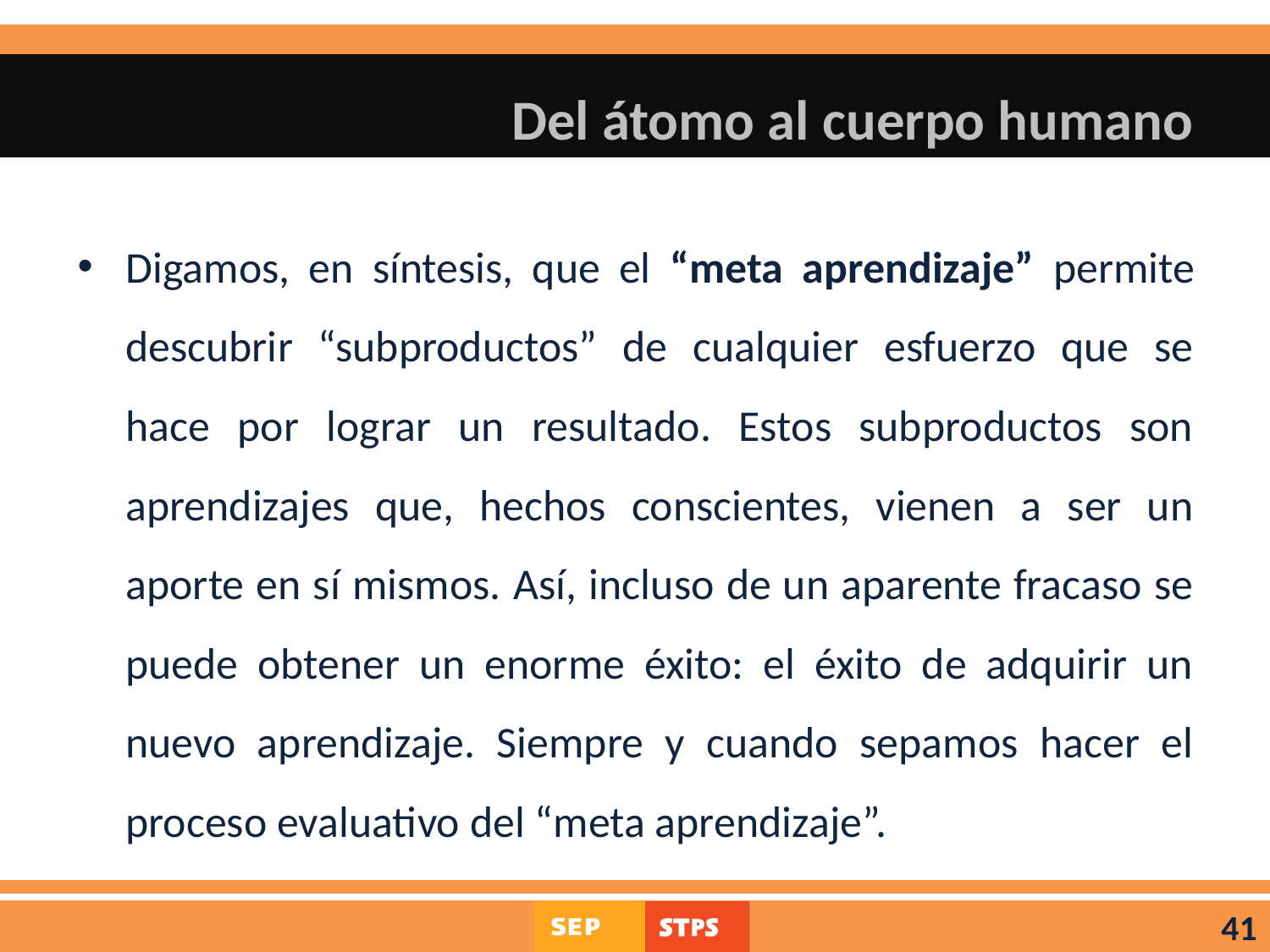

# Del átomo al cuerpo humano
Digamos, en síntesis, que el “meta aprendizaje” permite descubrir “subproductos” de cualquier esfuerzo que se hace por lograr un resultado. Estos subproductos son aprendizajes que, hechos conscientes, vienen a ser un aporte en sí mismos. Así, incluso de un aparente fracaso se puede obtener un enorme éxito: el éxito de adquirir un nuevo aprendizaje. Siempre y cuando sepamos hacer el proceso evaluativo del “meta aprendizaje”.

41